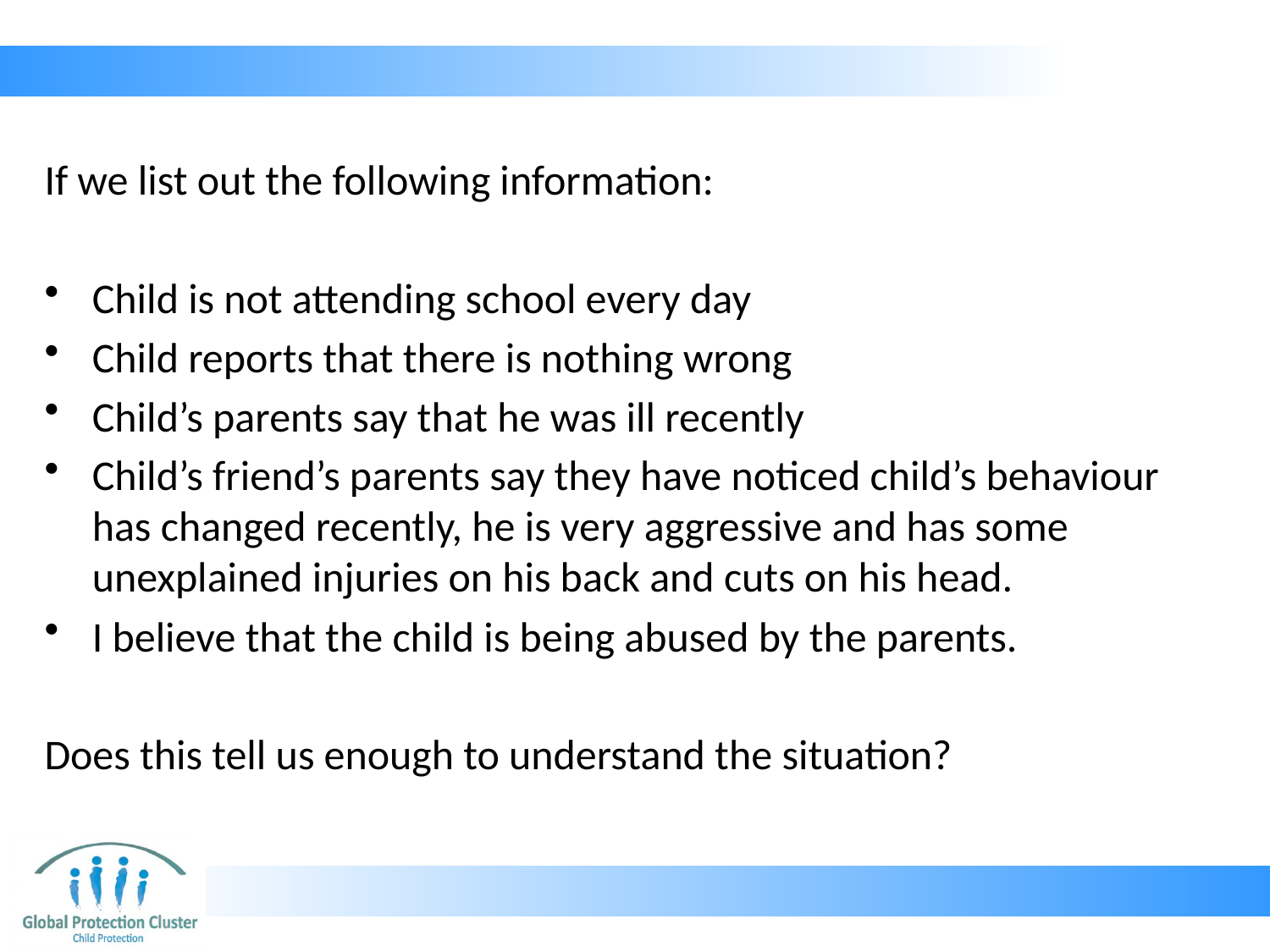

If we list out the following information:

Child is not attending school every day
Child reports that there is nothing wrong
Child’s parents say that he was ill recently
Child’s friend’s parents say they have noticed child’s behaviour has changed recently, he is very aggressive and has some unexplained injuries on his back and cuts on his head.
I believe that the child is being abused by the parents.

Does this tell us enough to understand the situation?